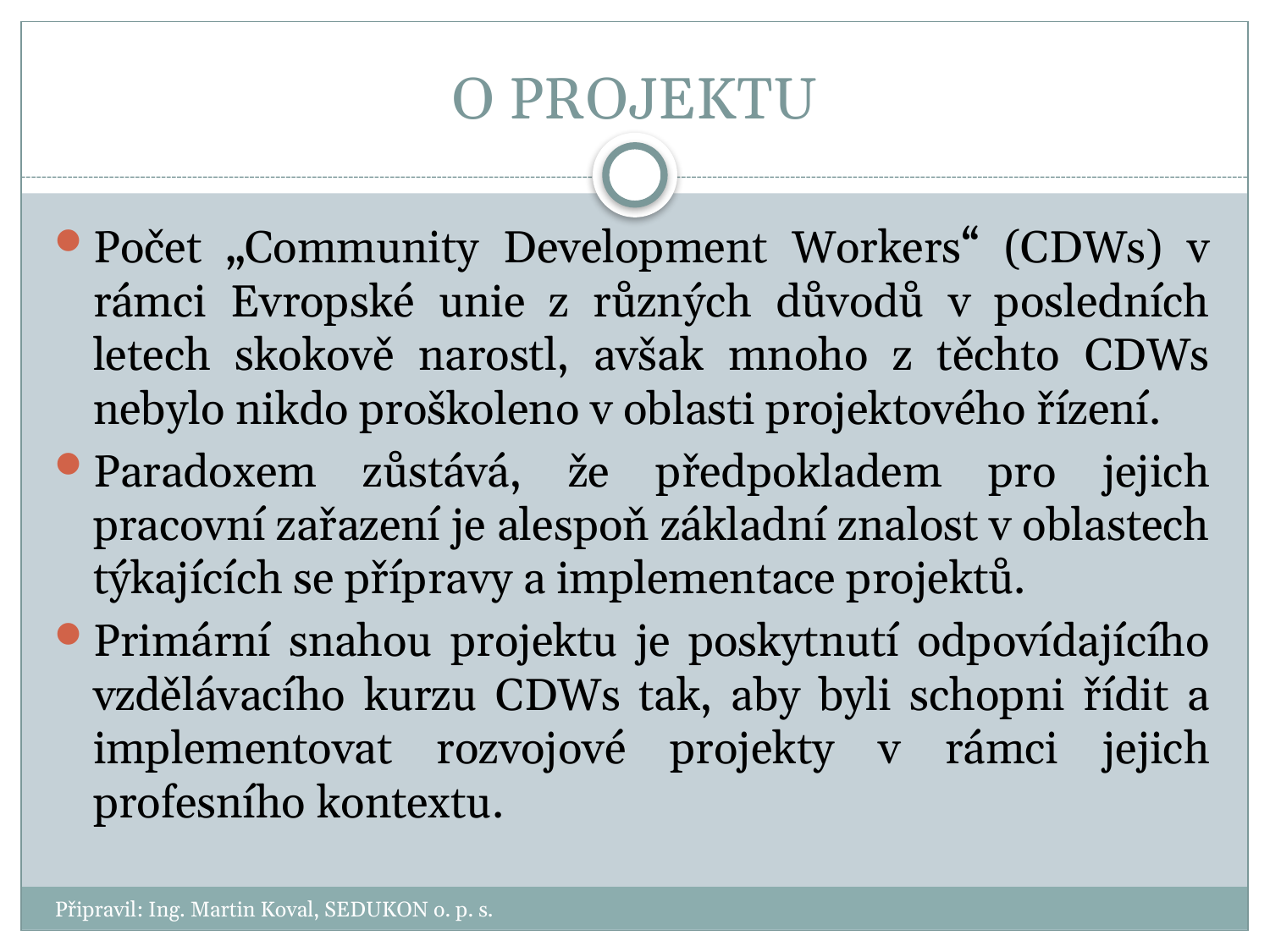

# O PROJEKTU
Počet „Community Development Workers“ (CDWs) v rámci Evropské unie z různých důvodů v posledních letech skokově narostl, avšak mnoho z těchto CDWs nebylo nikdo proškoleno v oblasti projektového řízení.
Paradoxem zůstává, že předpokladem pro jejich pracovní zařazení je alespoň základní znalost v oblastech týkajících se přípravy a implementace projektů.
Primární snahou projektu je poskytnutí odpovídajícího vzdělávacího kurzu CDWs tak, aby byli schopni řídit a implementovat rozvojové projekty v rámci jejich profesního kontextu.

Připravil: Ing. Martin Koval, SEDUKON o. p. s.